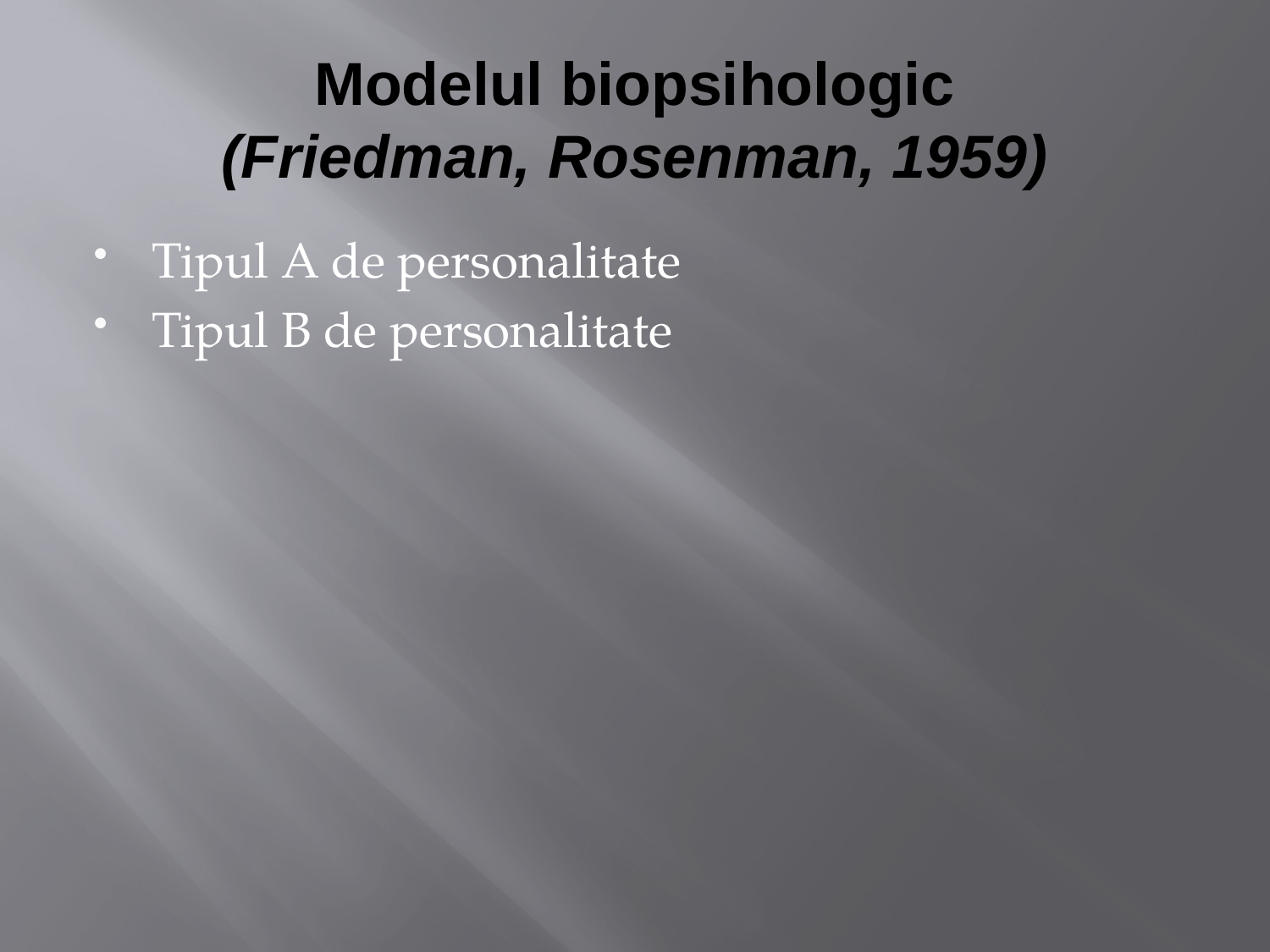

# Modelul biopsihologic (Friedman, Rosenman, 1959)
Tipul A de personalitate
Tipul B de personalitate